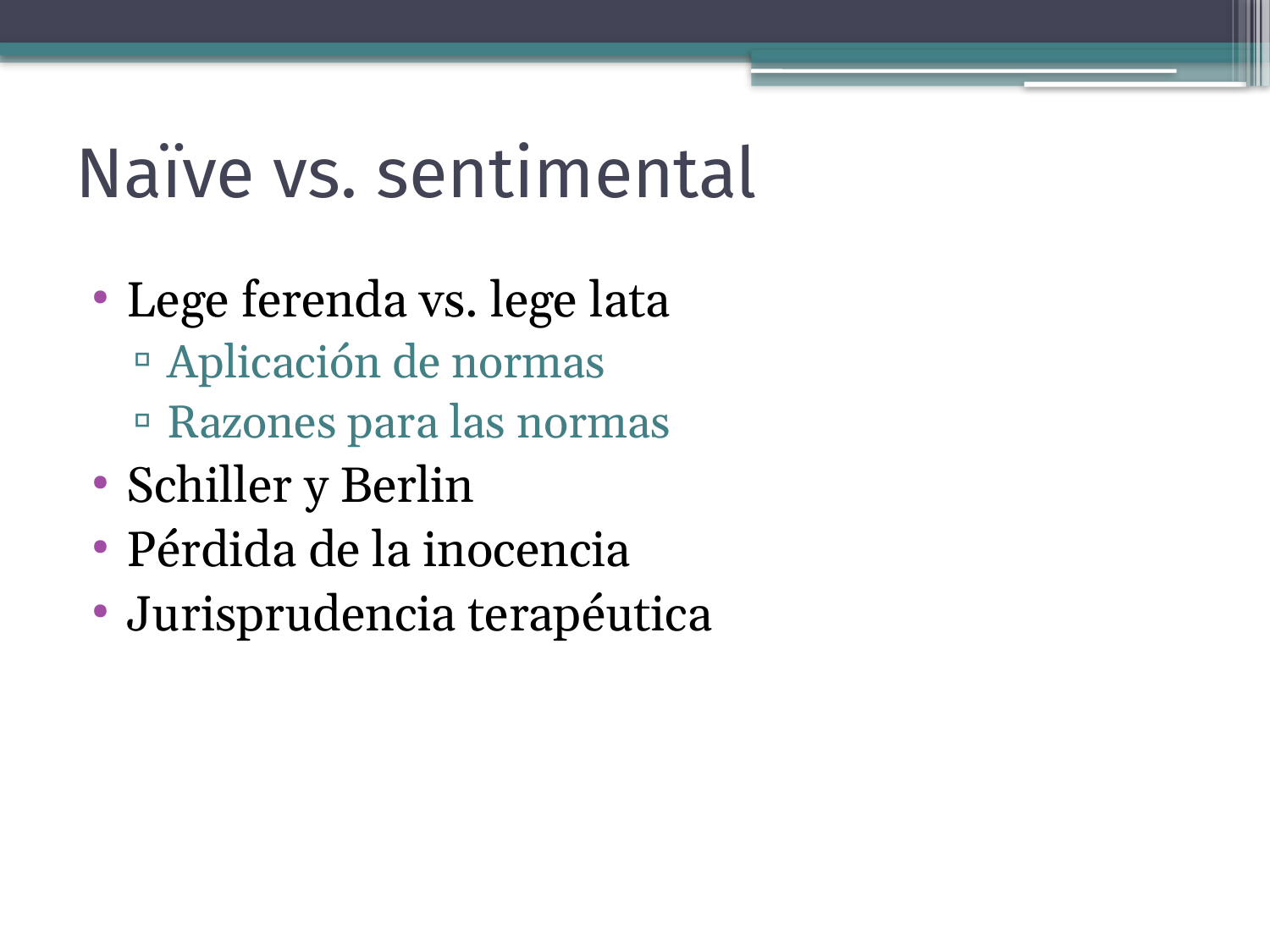

# Naïve vs. sentimental
Lege ferenda vs. lege lata
Aplicación de normas
Razones para las normas
Schiller y Berlin
Pérdida de la inocencia
Jurisprudencia terapéutica